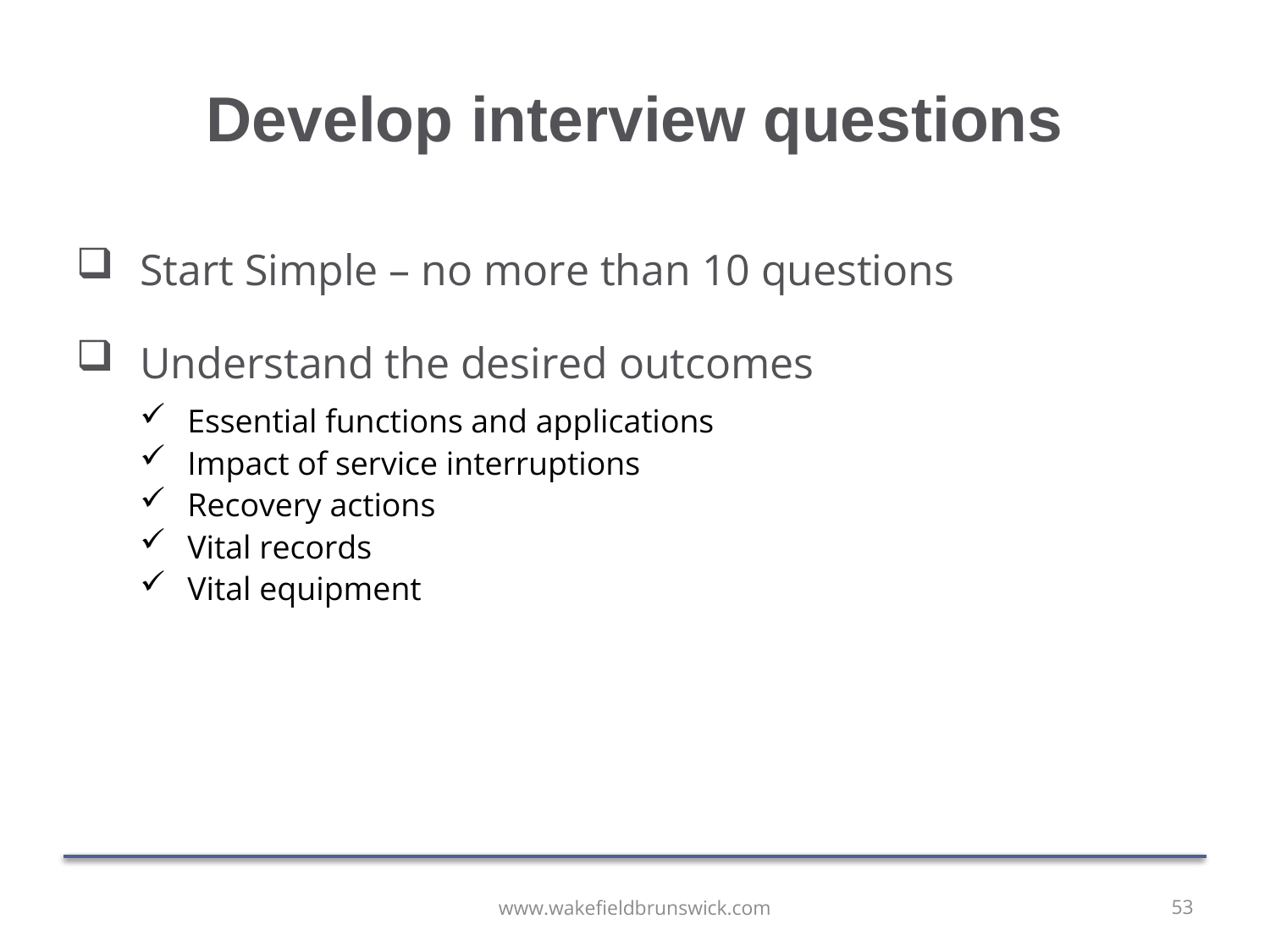

# Develop interview questions
Start Simple – no more than 10 questions
Understand the desired outcomes
Essential functions and applications
Impact of service interruptions
Recovery actions
Vital records
Vital equipment

www.wakefieldbrunswick.com
53